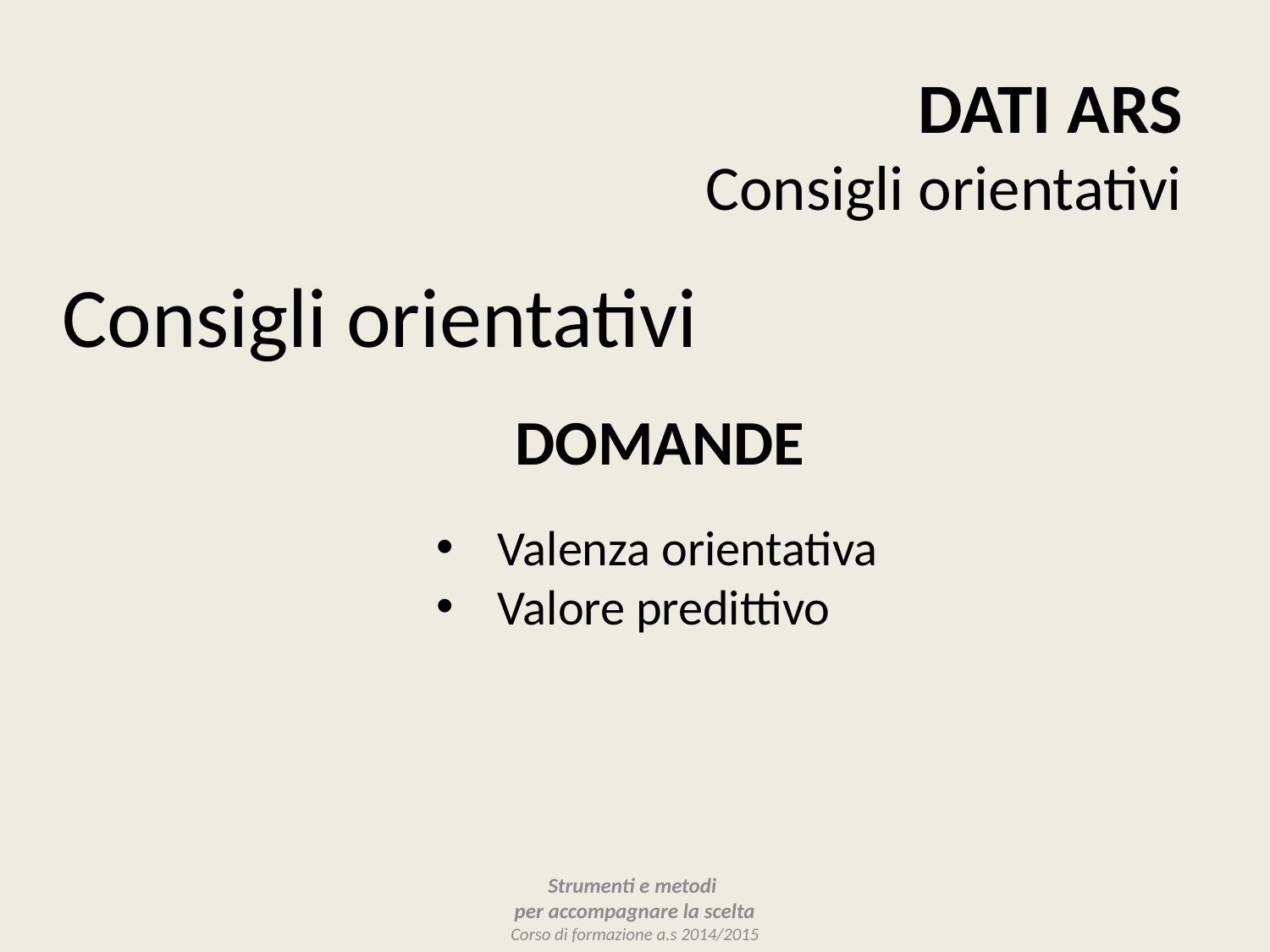

DATI ARS
Consigli orientativi

Consigli orientativi

DOMANDE

Valenza orientativa
Valore predittivo
Strumenti e metodi
per accompagnare la scelta
Corso di formazione a.s 2014/2015